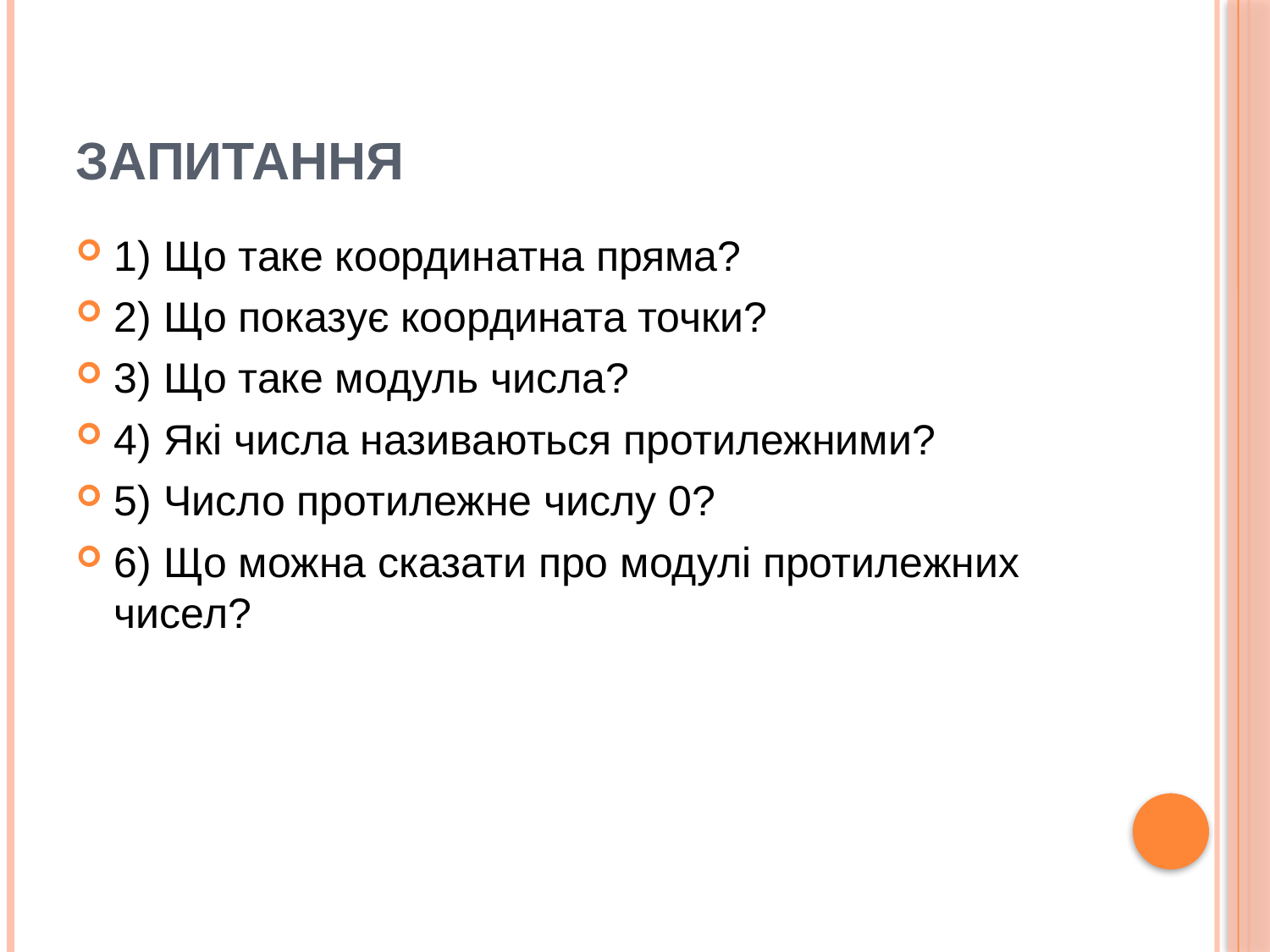

# Запитання
1) Що таке координатна пряма?
2) Що показує координата точки?
3) Що таке модуль числа?
4) Які числа називаються протилежними?
5) Число протилежне числу 0?
6) Що можна сказати про модулі протилежних чисел?